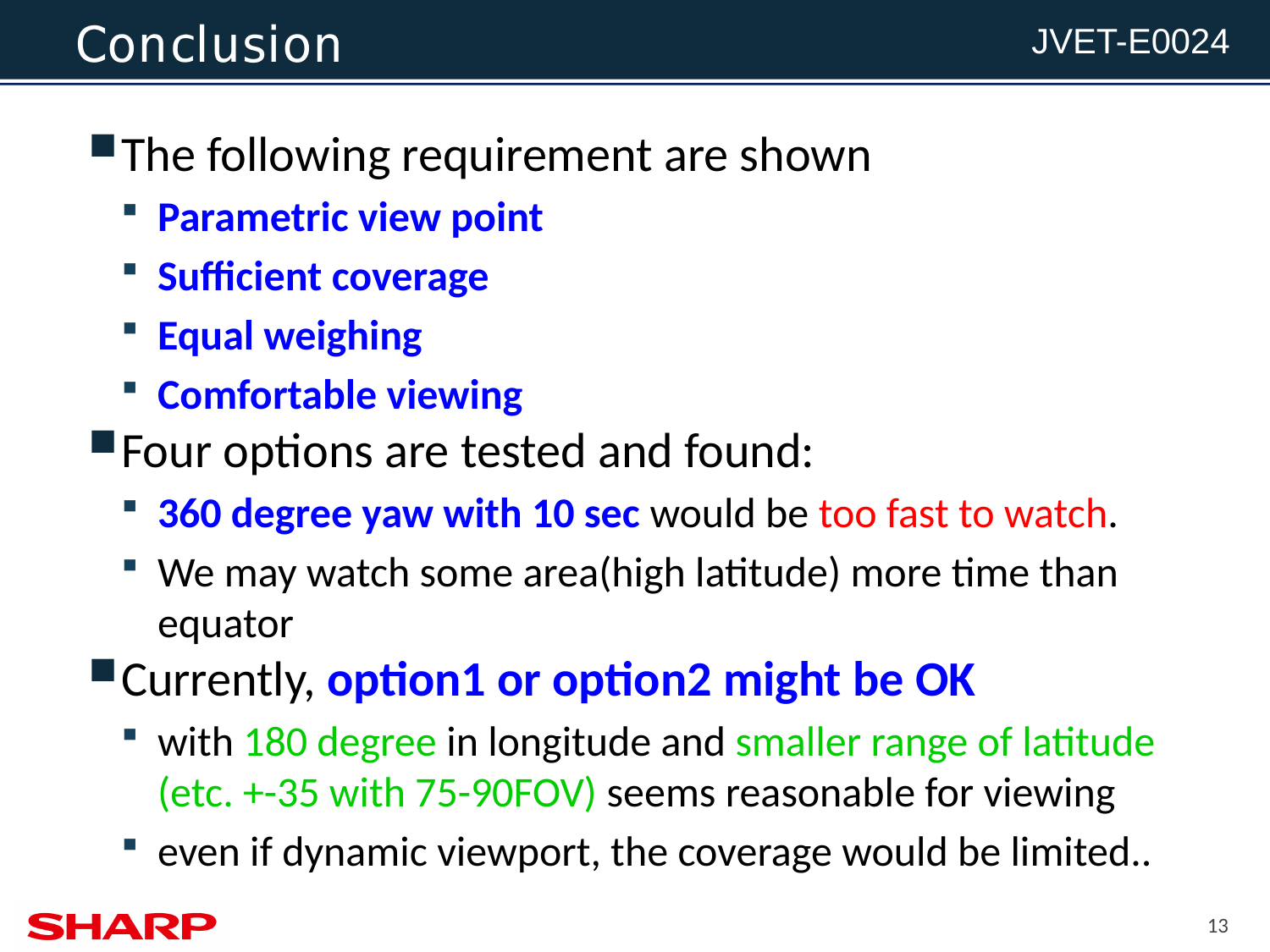

# Conclusion
The following requirement are shown
Parametric view point
Sufficient coverage
Equal weighing
Comfortable viewing
Four options are tested and found:
360 degree yaw with 10 sec would be too fast to watch.
We may watch some area(high latitude) more time than equator
Currently, option1 or option2 might be OK
with 180 degree in longitude and smaller range of latitude (etc. +-35 with 75-90FOV) seems reasonable for viewing
even if dynamic viewport, the coverage would be limited..

13